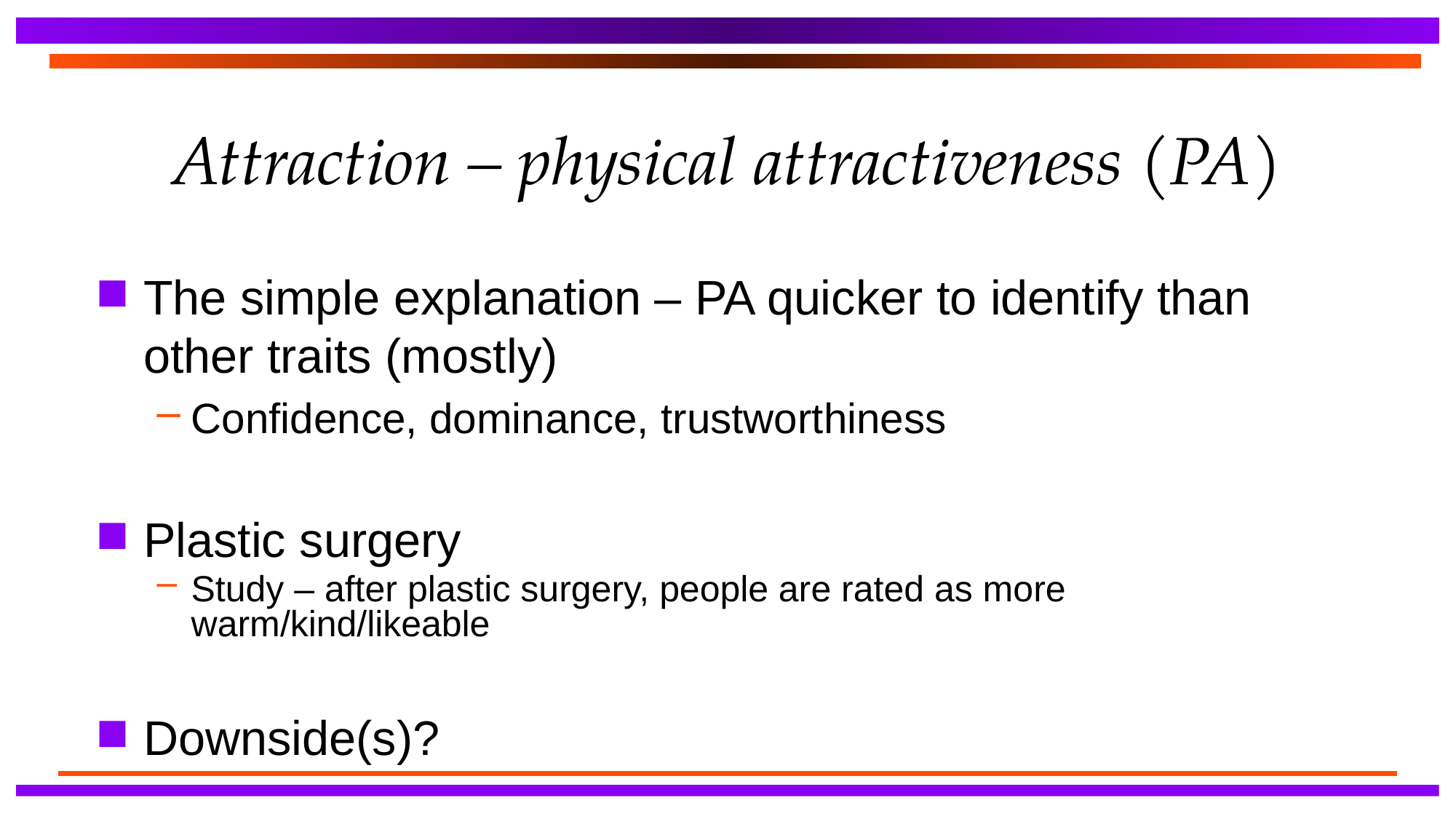

# Attraction – physical attractiveness (PA)

The simple explanation – PA quicker to identify than other traits (mostly)
Confidence, dominance, trustworthiness

Plastic surgery
Study – after plastic surgery, people are rated as more warm/kind/likeable

Downside(s)?